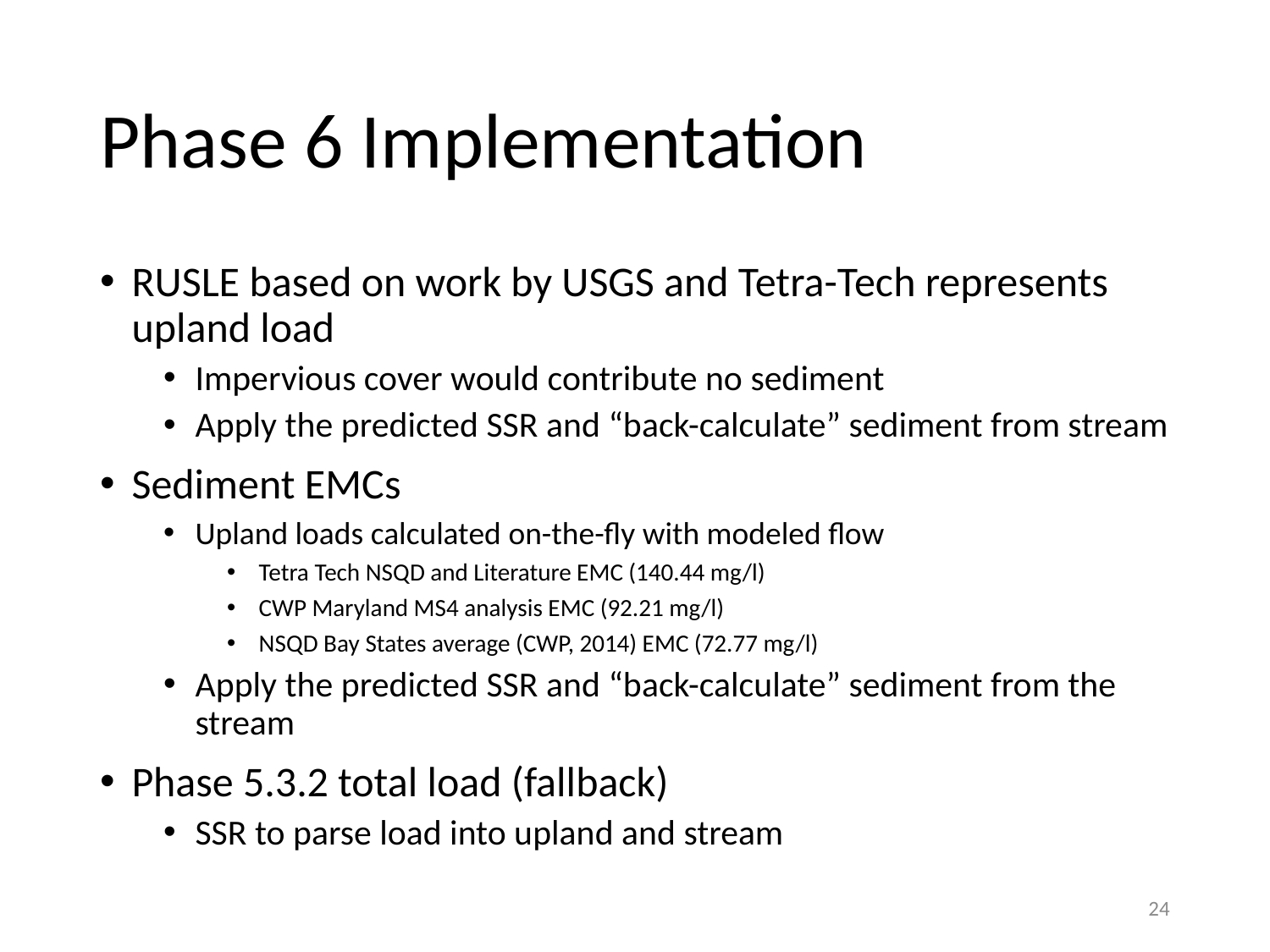

# Phase 6 Implementation
RUSLE based on work by USGS and Tetra-Tech represents upland load
Impervious cover would contribute no sediment
Apply the predicted SSR and “back-calculate” sediment from stream
Sediment EMCs
Upland loads calculated on-the-fly with modeled flow
Tetra Tech NSQD and Literature EMC (140.44 mg/l)
CWP Maryland MS4 analysis EMC (92.21 mg/l)
NSQD Bay States average (CWP, 2014) EMC (72.77 mg/l)
Apply the predicted SSR and “back-calculate” sediment from the stream
Phase 5.3.2 total load (fallback)
SSR to parse load into upland and stream
24